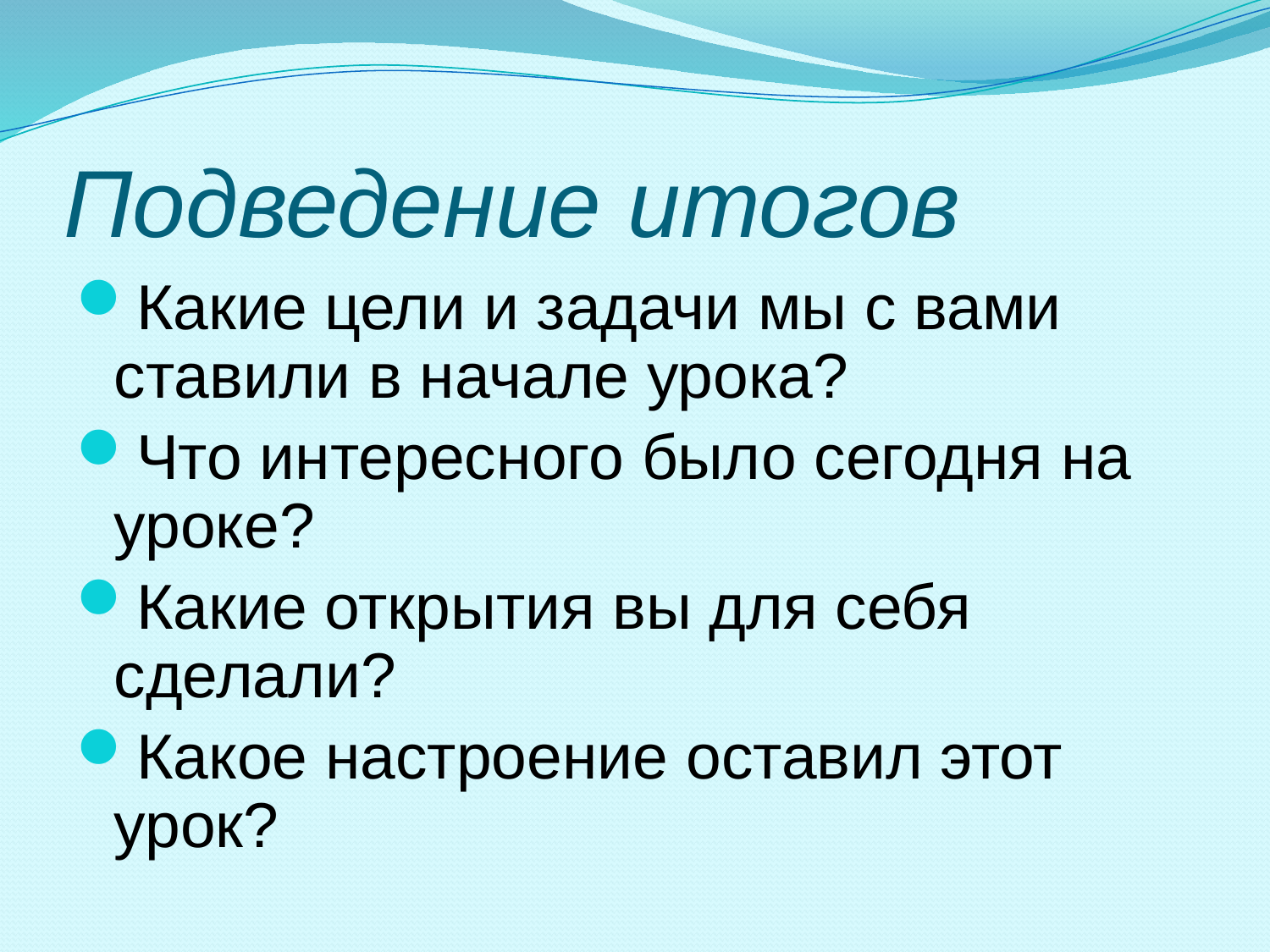

# Подведение итогов
Какие цели и задачи мы с вами ставили в начале урока?
Что интересного было сегодня на уроке?
Какие открытия вы для себя сделали?
Какое настроение оставил этот урок?